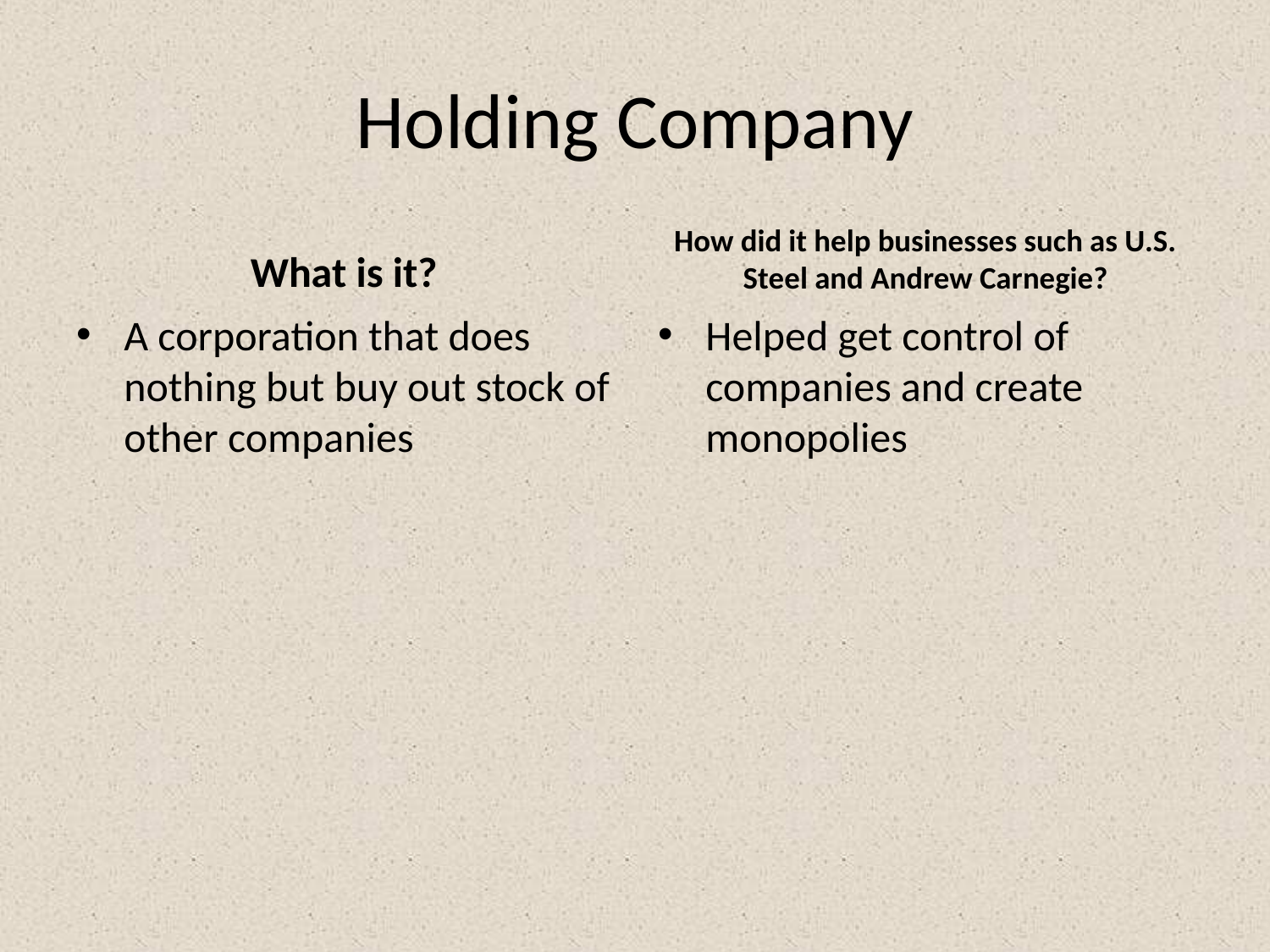

# Holding Company
What is it?
How did it help businesses such as U.S. Steel and Andrew Carnegie?
A corporation that does nothing but buy out stock of other companies
Helped get control of companies and create monopolies